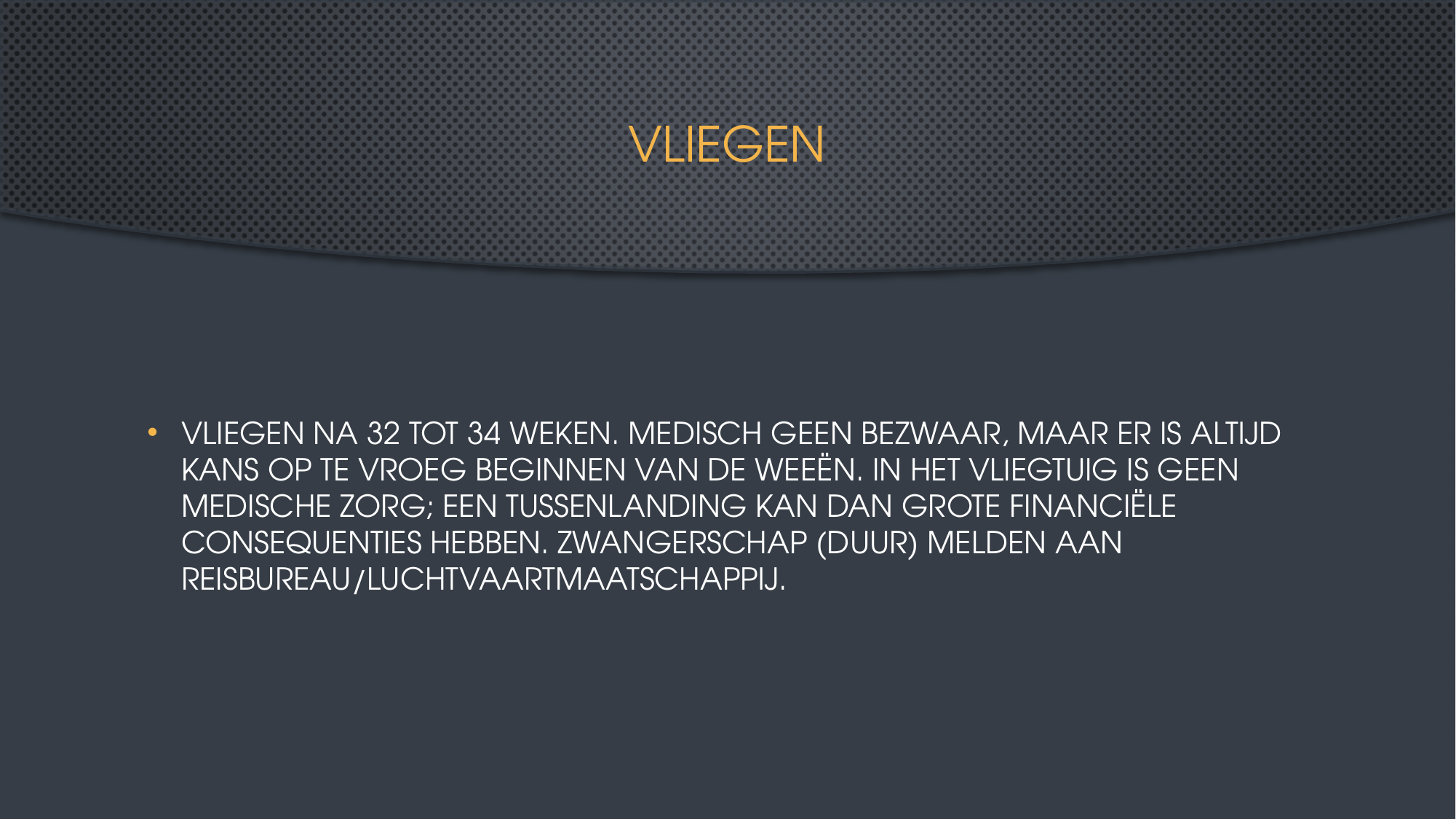

# Vliegen
Vliegen na 32 tot 34 weken. Medisch geen bezwaar, maar er is altijd kans op te vroeg beginnen van de weeën. In het vliegtuig is geen medische zorg; een tussenlanding kan dan grote financiële consequenties hebben. Zwangerschap (duur) melden aan reisbureau/luchtvaartmaatschappij.